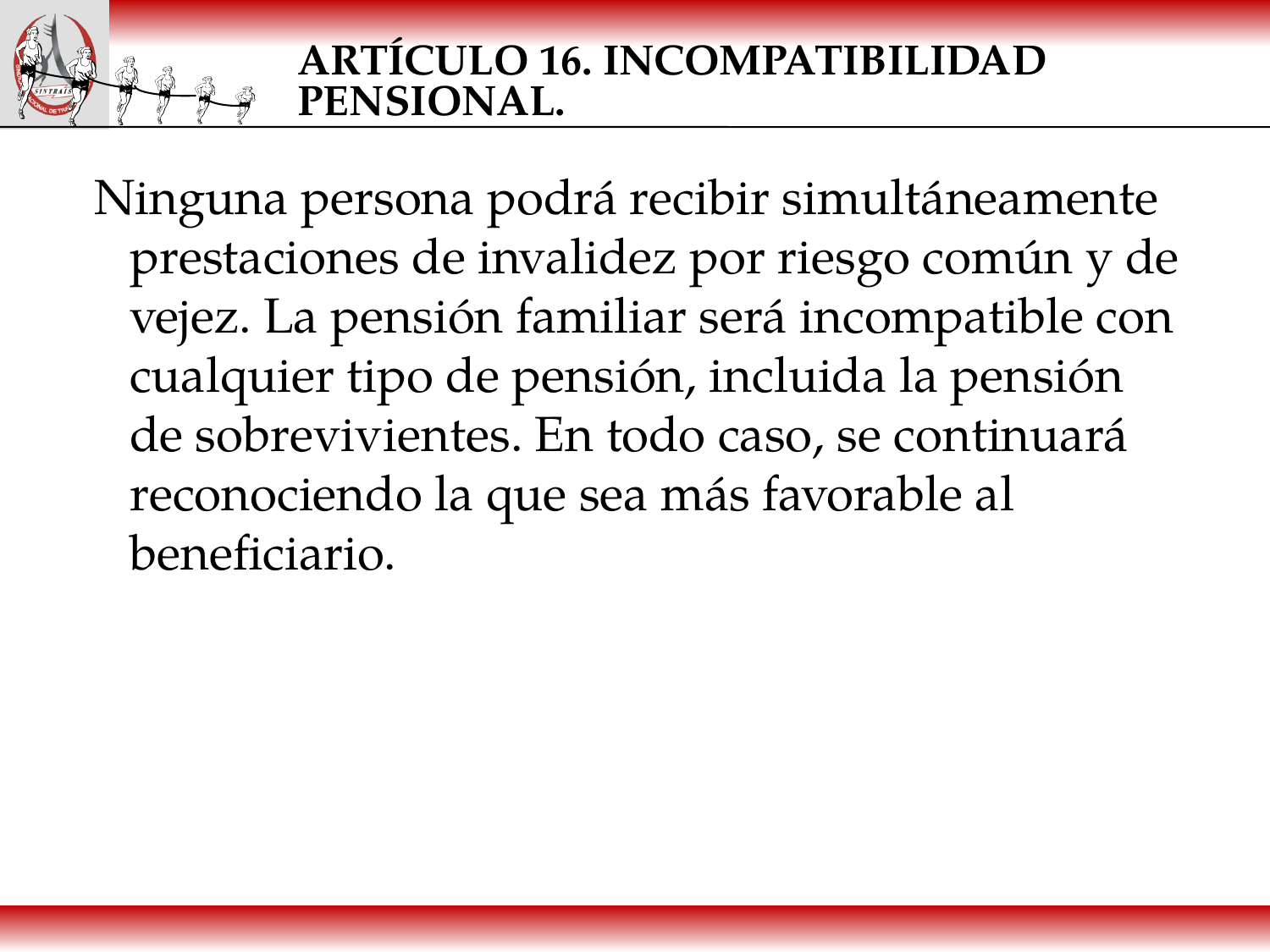

# ARTÍCULO 16. INCOMPATIBILIDAD PENSIONAL.
 Ninguna persona podrá recibir simultáneamente prestaciones de invalidez por riesgo común y de vejez. La pensión familiar será incompatible con cualquier tipo de pensión, incluida la pensión de sobrevivientes. En todo caso, se continuará reconociendo la que sea más favorable al beneficiario.